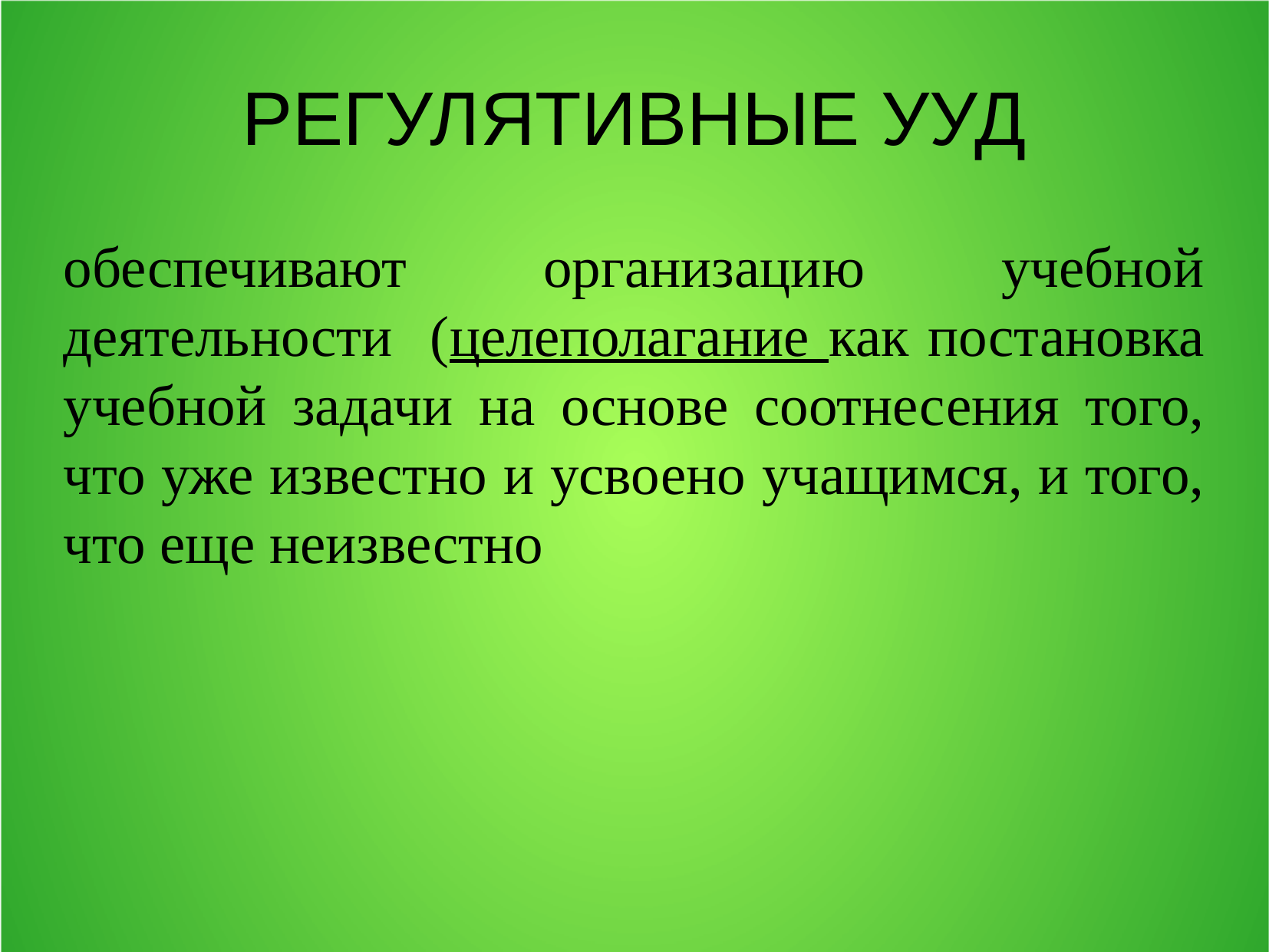

РЕГУЛЯТИВНЫЕ УУД
обеспечивают организацию учебной деятельности  (целеполагание как постановка учебной задачи на основе соотнесения того, что уже известно и усвоено учащимся, и того, что еще неизвестно